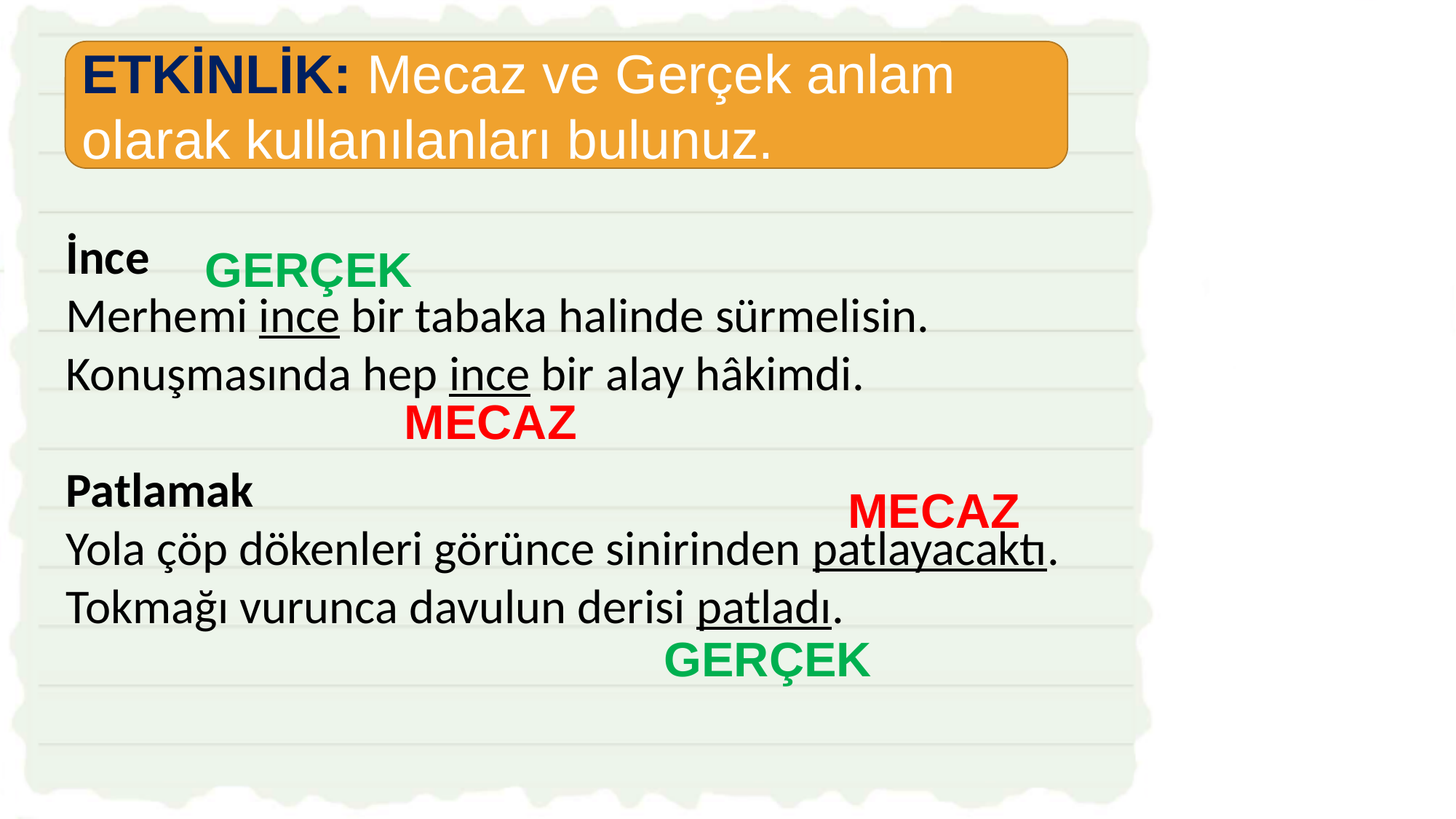

ETKİNLİK: Mecaz ve Gerçek anlam olarak kullanılanları bulunuz.
İnce
Merhemi ince bir tabaka halinde sürmelisin.
Konuşmasında hep ince bir alay hâkimdi.

Patlamak
Yola çöp dökenleri görünce sinirinden patlayacaktı.
Tokmağı vurunca davulun derisi patladı.
GERÇEK
MECAZ
MECAZ
GERÇEK